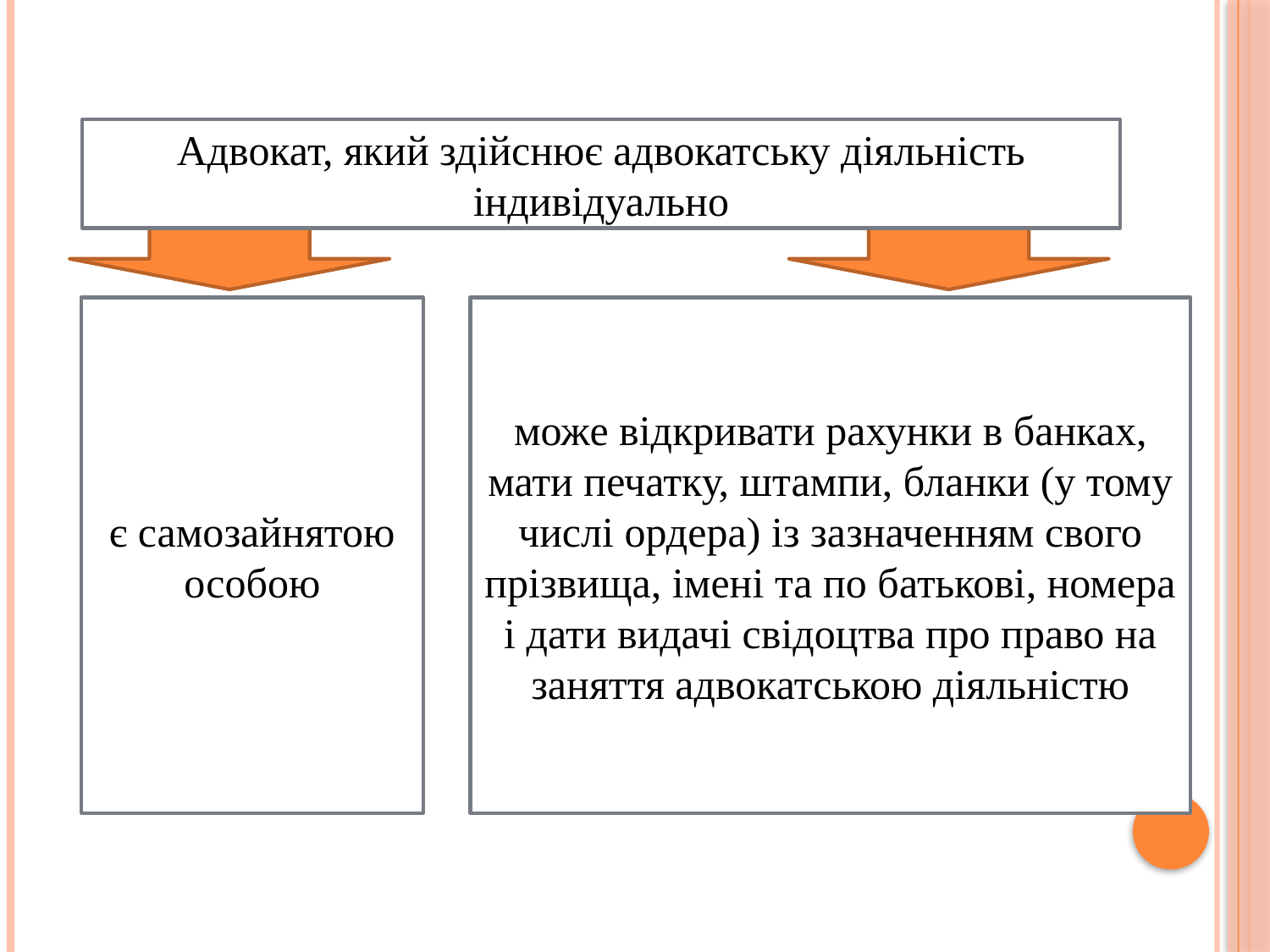

Адвокат, який здійснює адвокатську діяльність індивідуально

є самозайнятою особою
може відкривати рахунки в банках, мати печатку, штампи, бланки (у тому числі ордера) із зазначенням свого прізвища, імені та по батькові, номера і дати видачі свідоцтва про право на заняття адвокатською діяльністю